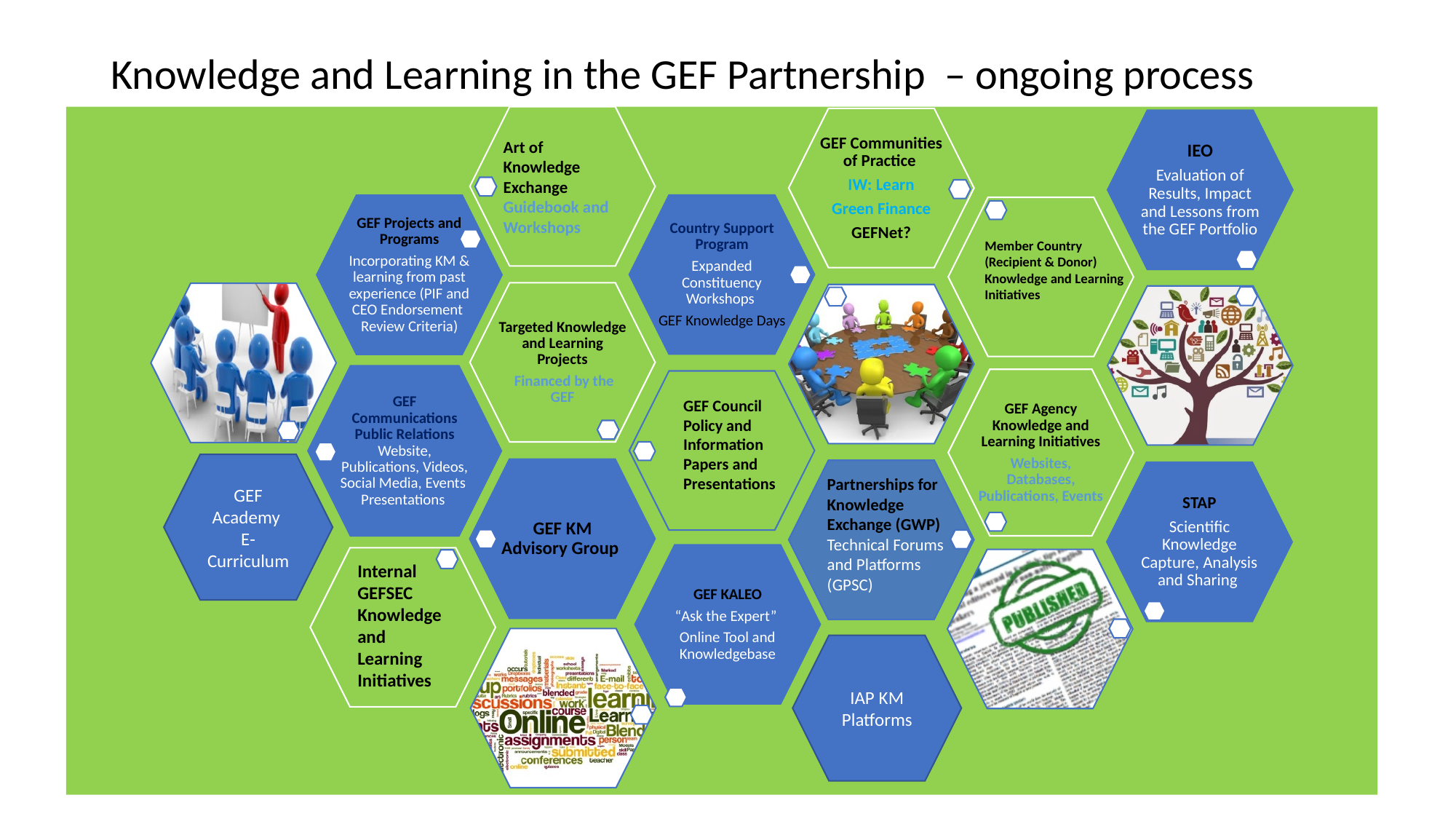

# Knowledge and Learning in the GEF Partnership  – ongoing process
GEF Communications Public Relations Website, Publications, Videos, Social Media, Events  Presentations
Targeted Knowledge and Learning Projects
 Financed by the GEF
GEF Projects and Programs
Incorporating KM & learning from past experience (PIF and CEO Endorsement  Review Criteria)
Country Support Program
Expanded Constituency Workshops
GEF Knowledge Days
GEF Communities of Practice
IW: Learn
Green Finance
GEFNet?
GEF Agency Knowledge and Learning Initiatives
Websites, Databases, Publications, Events
GEF KM Advisory Group
STAP
Scientific Knowledge Capture, Analysis and Sharing
IEO
Evaluation of Results, Impact and Lessons from the GEF Portfolio
GEF KALEO
“Ask the Expert”
Online Tool and Knowledgebase
Art of Knowledge Exchange Guidebook and Workshops
Member Country (Recipient & Donor)  Knowledge and Learning Initiatives
GEF Council
Policy and Information Papers and Presentations

GEF Academy
E-Curriculum
Partnerships for Knowledge Exchange (GWP)
Technical Forums and Platforms (GPSC)
Internal GEFSEC Knowledge and Learning Initiatives
IAP KM Platforms
6